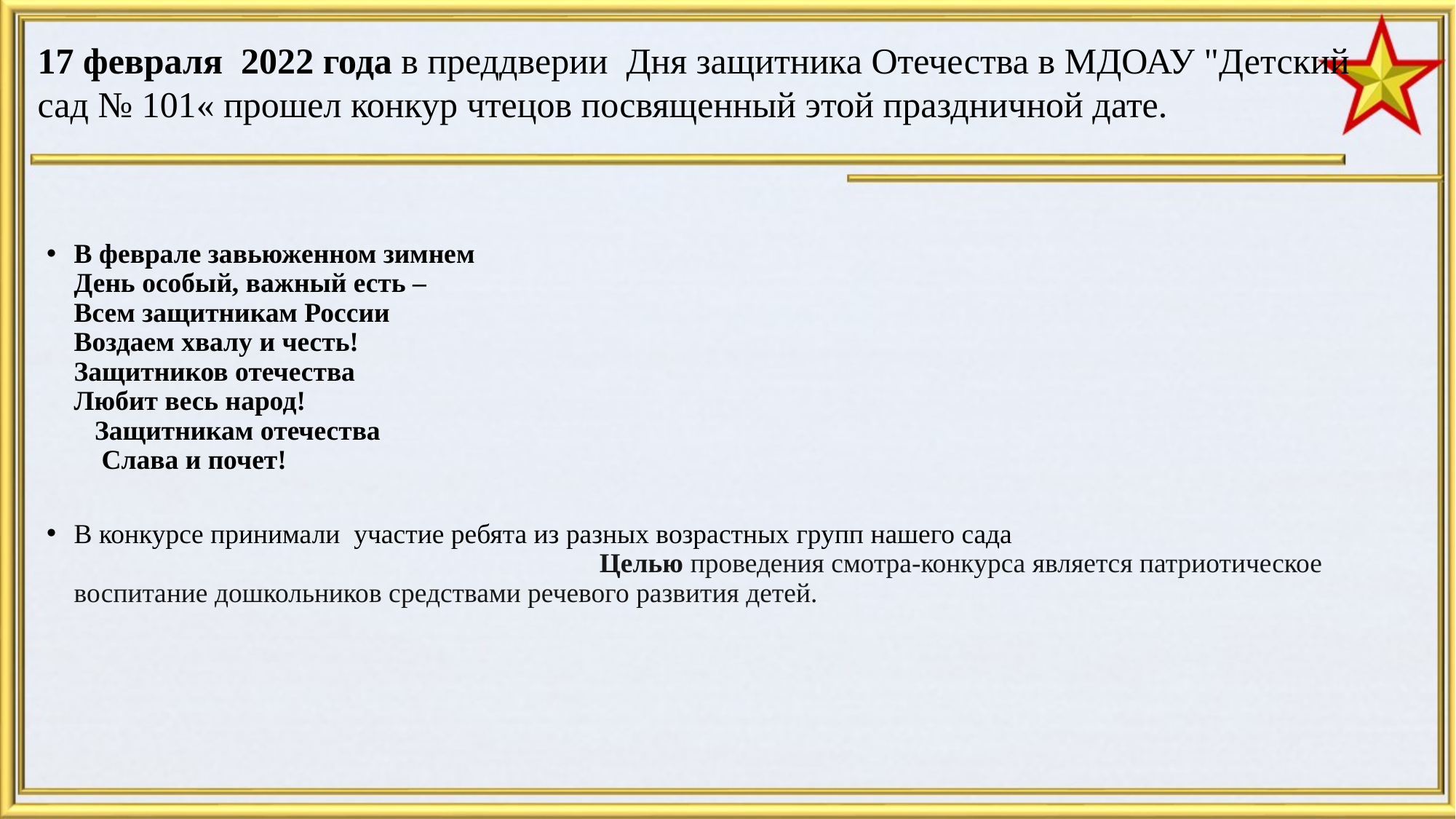

17 февраля  2022 года в преддверии  Дня защитника Отечества в МДОАУ "Детский сад № 101« прошел конкур чтецов посвященный этой праздничной дате.

В феврале завьюженном зимнем                                                                                                                                 День особый, важный есть –                                                                                                                                        Всем защитникам России                                                                                                                                        Воздаем хвалу и честь!                                                                                                                                               Защитников отечества                                                                                                                                                        Любит весь народ!                                                                                                                                                                    Защитникам отечества                                                                                                                                                          Слава и почет!
В конкурсе принимали  участие ребята из разных возрастных групп нашего сада                                                                                                                                      Целью проведения смотра-конкурса является патриотическое воспитание дошкольников средствами речевого развития детей.